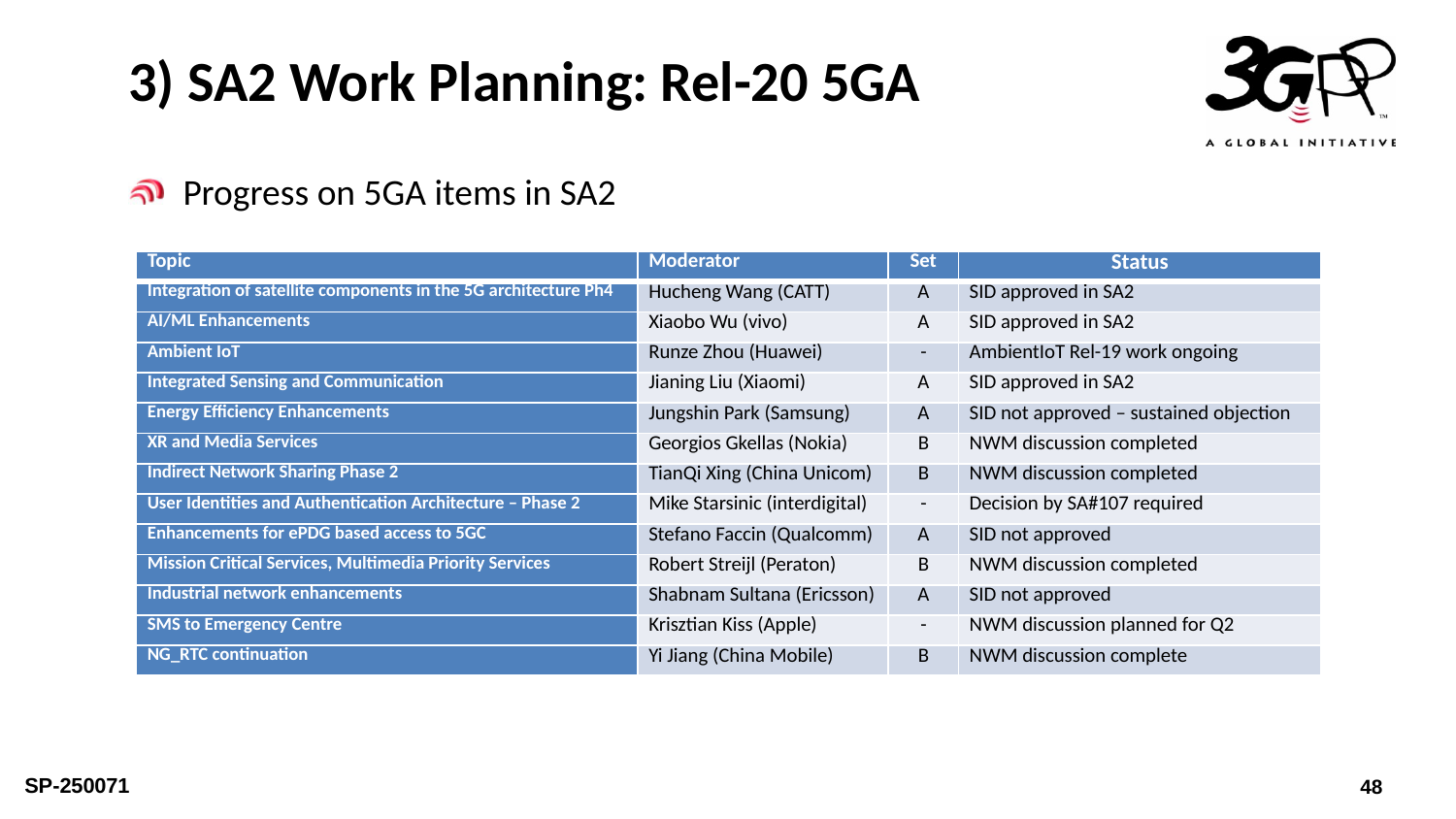

# 3) SA2 Work Planning: Rel-20 5GA
Progress on 5GA items in SA2

| Topic | Moderator | Set | Status |
| --- | --- | --- | --- |
| Integration of satellite components in the 5G architecture Ph4 | Hucheng Wang (CATT) | A | SID approved in SA2 |
| AI/ML Enhancements | Xiaobo Wu (vivo) | A | SID approved in SA2 |
| Ambient IoT | Runze Zhou (Huawei) | - | AmbientIoT Rel-19 work ongoing |
| Integrated Sensing and Communication | Jianing Liu (Xiaomi) | A | SID approved in SA2 |
| Energy Efficiency Enhancements | Jungshin Park (Samsung) | A | SID not approved – sustained objection |
| XR and Media Services | Georgios Gkellas (Nokia) | B | NWM discussion completed |
| Indirect Network Sharing Phase 2 | TianQi Xing (China Unicom) | B | NWM discussion completed |
| User Identities and Authentication Architecture – Phase 2 | Mike Starsinic (interdigital) | - | Decision by SA#107 required |
| Enhancements for ePDG based access to 5GC | Stefano Faccin (Qualcomm) | A | SID not approved |
| Mission Critical Services, Multimedia Priority Services | Robert Streijl (Peraton) | B | NWM discussion completed |
| Industrial network enhancements | Shabnam Sultana (Ericsson) | A | SID not approved |
| SMS to Emergency Centre | Krisztian Kiss (Apple) | - | NWM discussion planned for Q2 |
| NG\_RTC continuation | Yi Jiang (China Mobile) | B | NWM discussion complete |